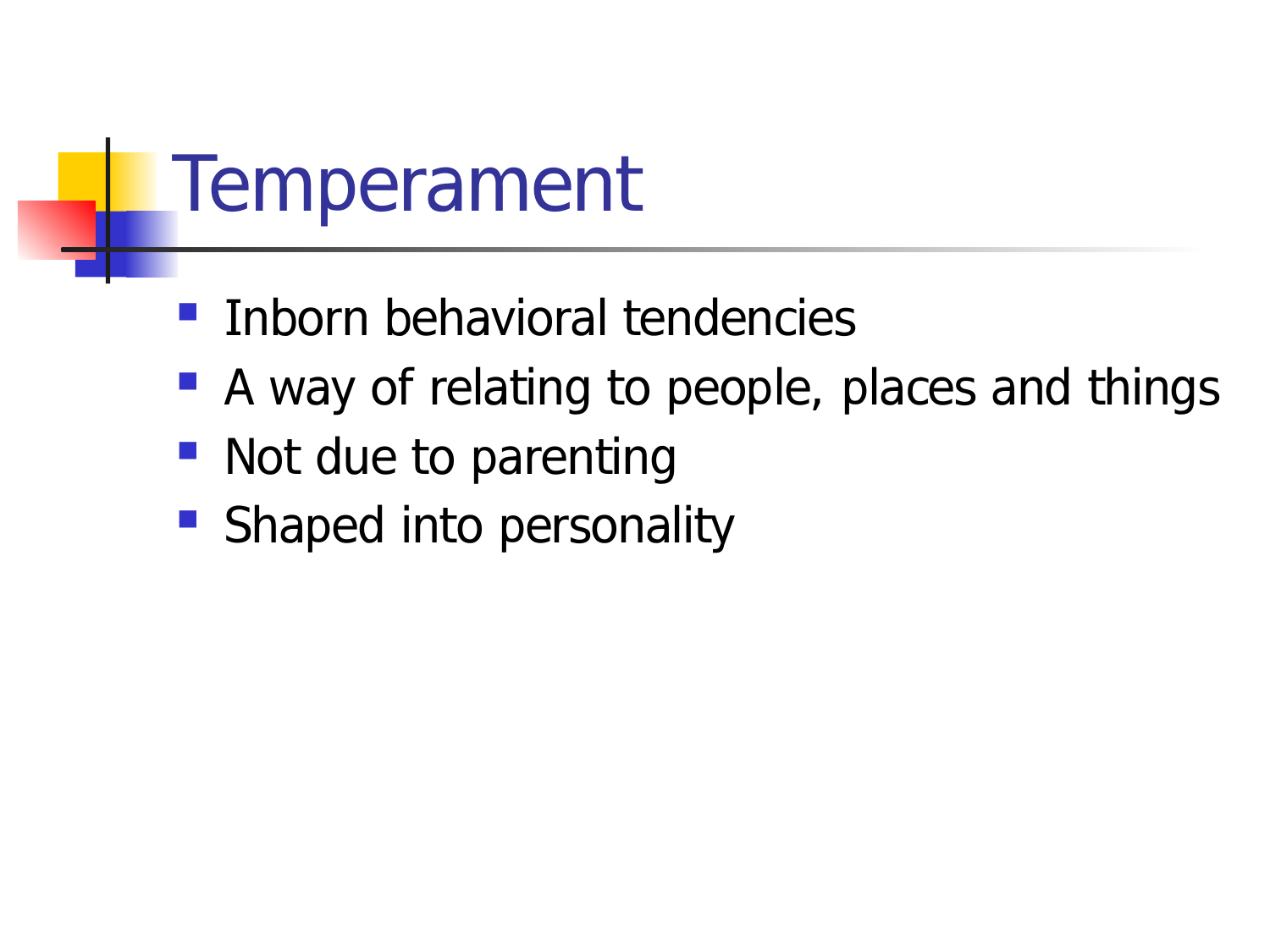

# Temperament
Inborn behavioral tendencies
A way of relating to people, places and things
Not due to parenting
Shaped into personality